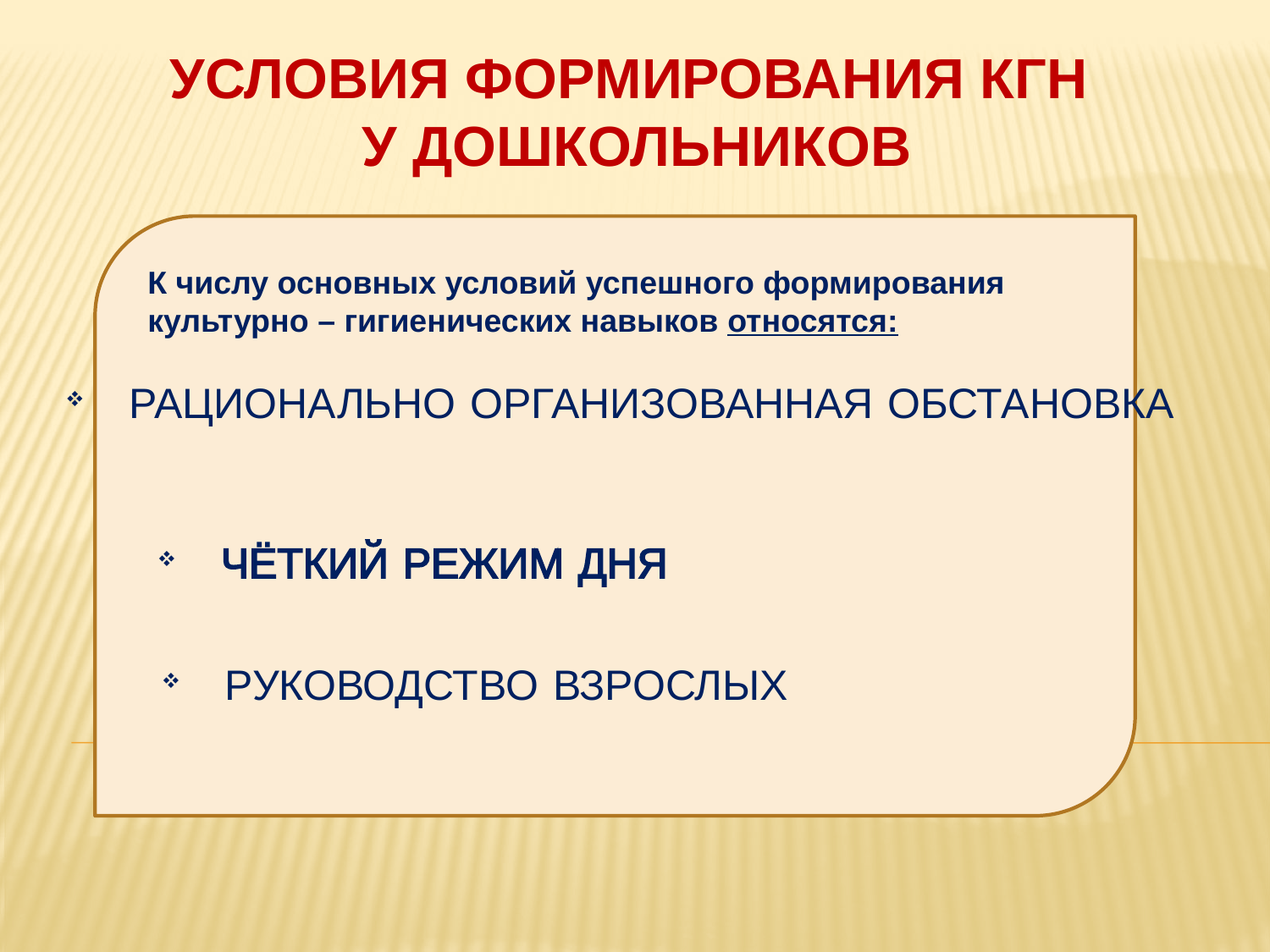

УСЛОВИЯ ФОРМИРОВАНИЯ КГН
У ДОШКОЛЬНИКОВ

К числу основных условий успешного формирования культурно – гигиенических навыков относятся:
РАЦИОНАЛЬНО ОРГАНИЗОВАННАЯ ОБСТАНОВКА
ЧЁТКИЙ РЕЖИМ ДНЯ
РУКОВОДСТВО ВЗРОСЛЫХ